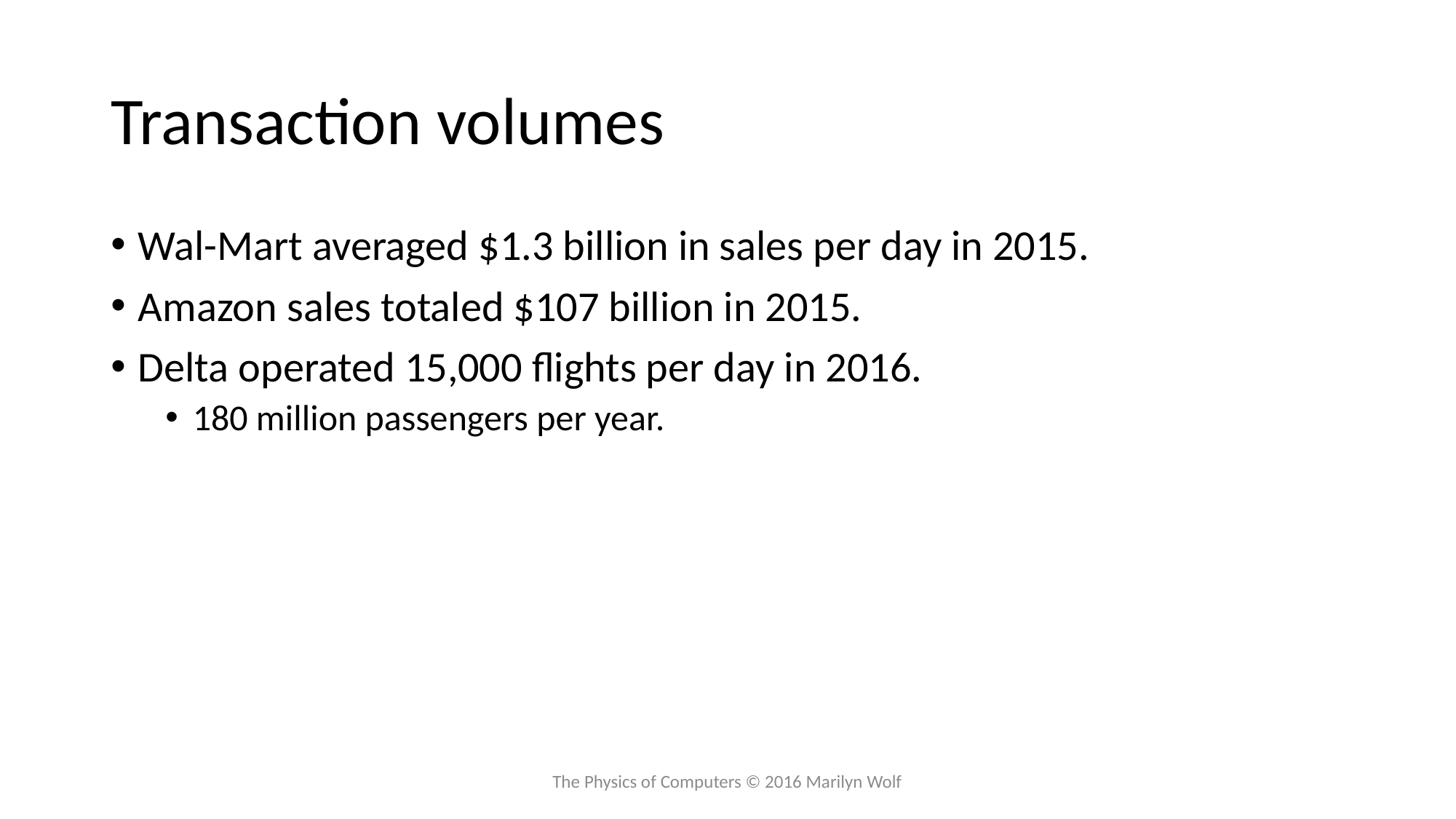

# Transaction volumes
Wal-Mart averaged $1.3 billion in sales per day in 2015.
Amazon sales totaled $107 billion in 2015.
Delta operated 15,000 flights per day in 2016.
180 million passengers per year.
The Physics of Computers © 2016 Marilyn Wolf